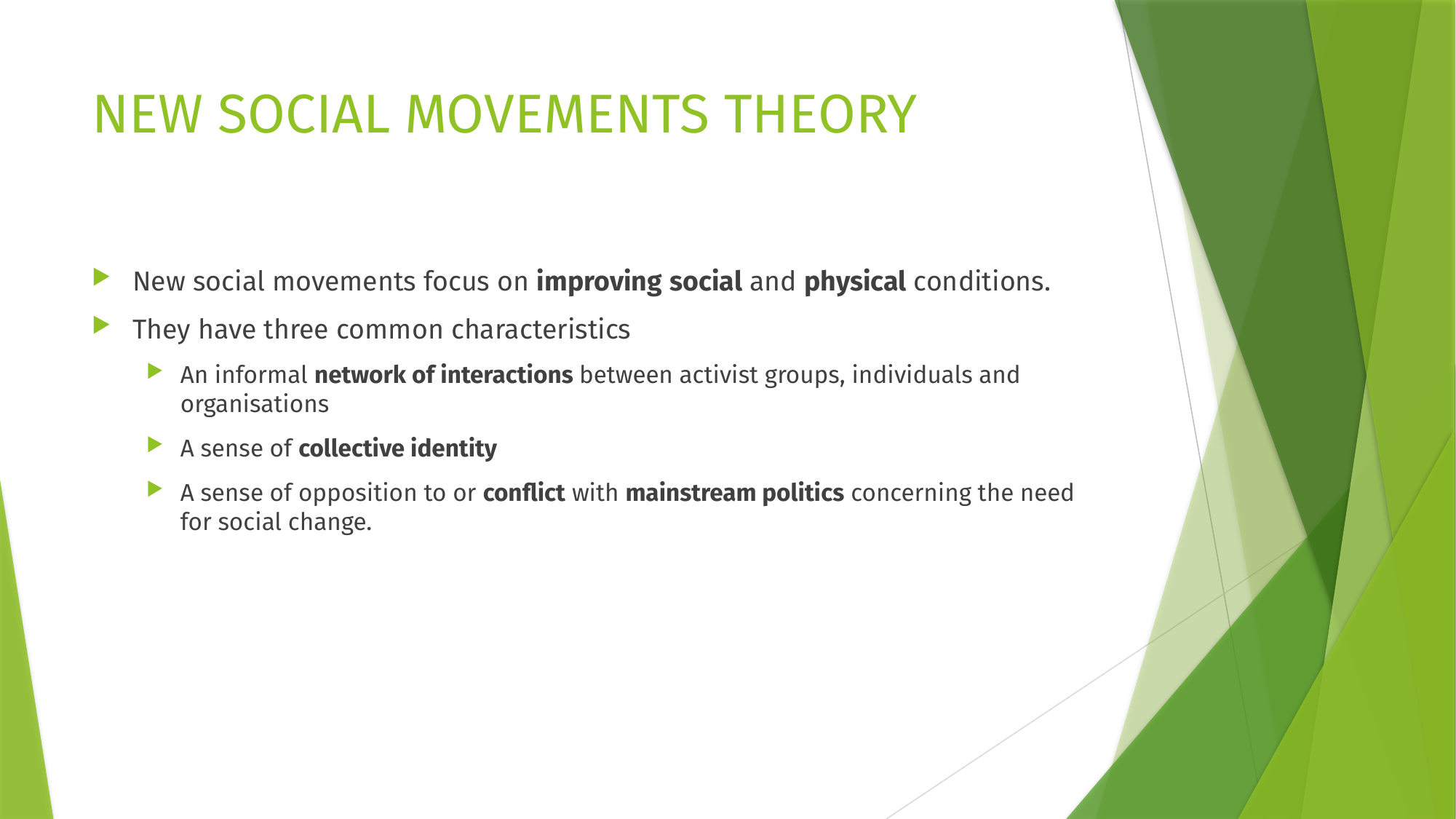

# NEW SOCIAL MOVEMENTS THEORY
New social movements focus on improving social and physical conditions.
They have three common characteristics
An informal network of interactions between activist groups, individuals and organisations
A sense of collective identity
A sense of opposition to or conflict with mainstream politics concerning the need for social change.